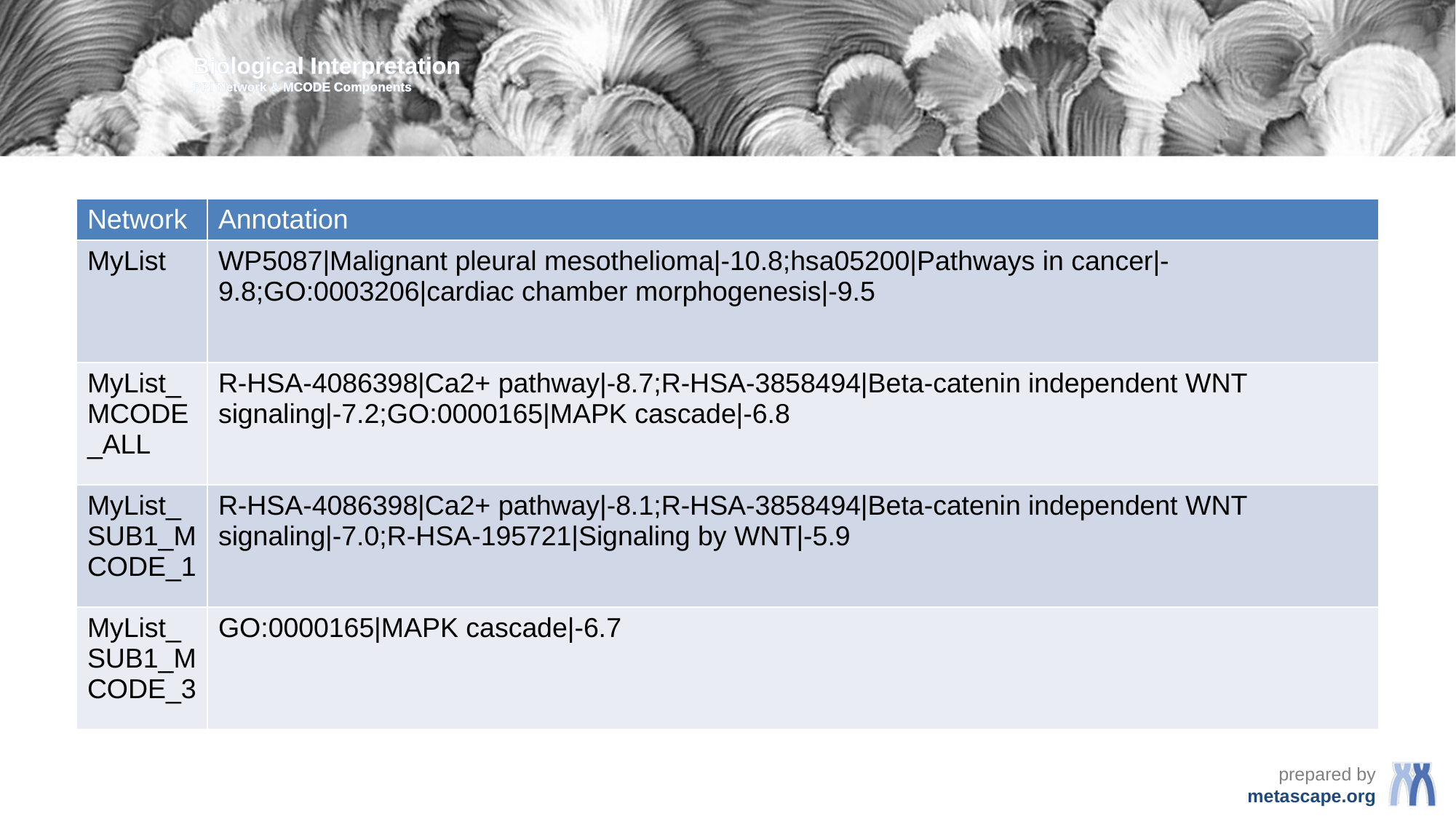

Biological Interpretation
PPI Network & MCODE Components
| Network | Annotation |
| --- | --- |
| MyList | WP5087|Malignant pleural mesothelioma|-10.8;hsa05200|Pathways in cancer|-9.8;GO:0003206|cardiac chamber morphogenesis|-9.5 |
| MyList\_MCODE\_ALL | R-HSA-4086398|Ca2+ pathway|-8.7;R-HSA-3858494|Beta-catenin independent WNT signaling|-7.2;GO:0000165|MAPK cascade|-6.8 |
| MyList\_SUB1\_MCODE\_1 | R-HSA-4086398|Ca2+ pathway|-8.1;R-HSA-3858494|Beta-catenin independent WNT signaling|-7.0;R-HSA-195721|Signaling by WNT|-5.9 |
| MyList\_SUB1\_MCODE\_3 | GO:0000165|MAPK cascade|-6.7 |